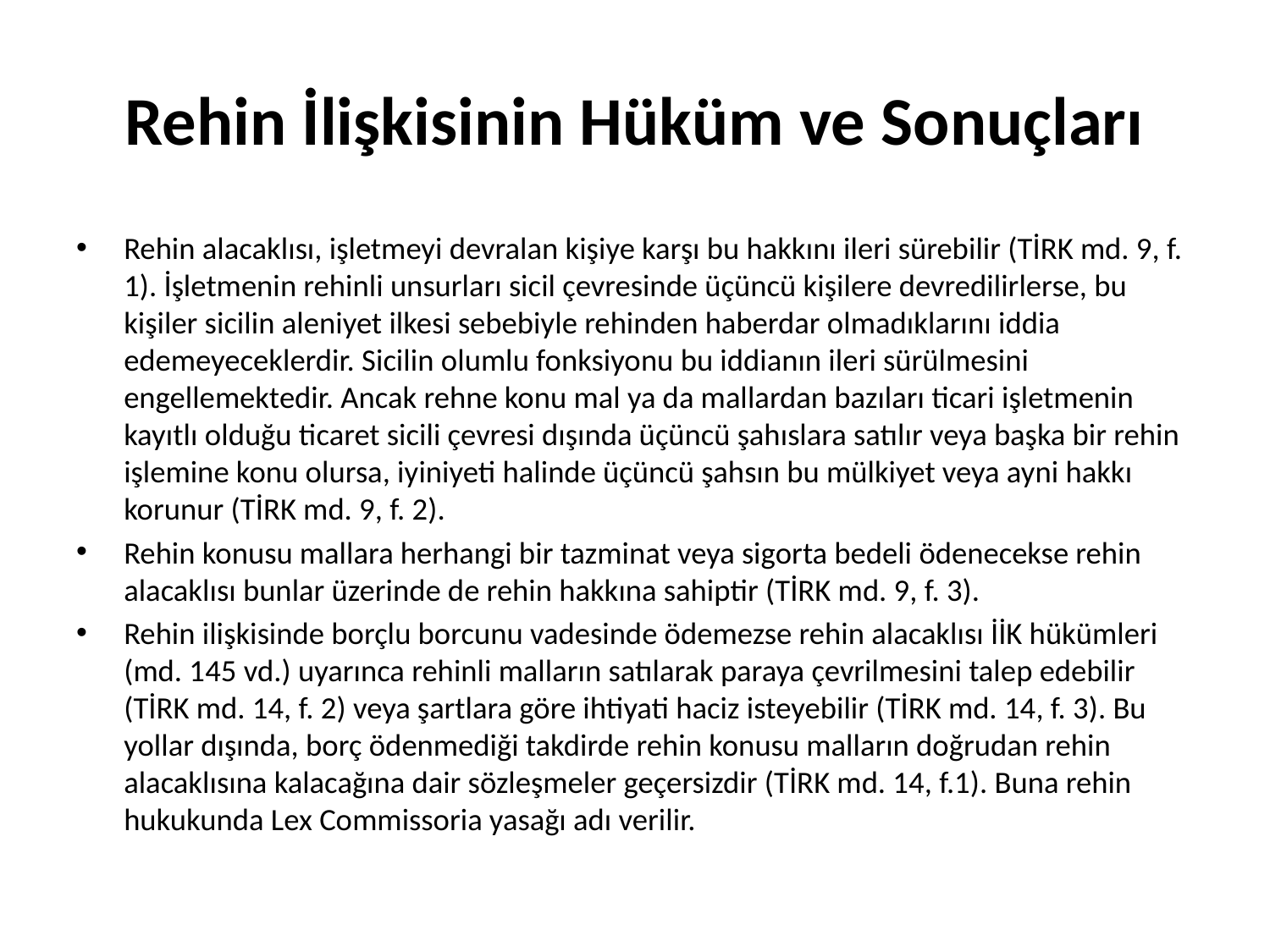

# Rehin İlişkisinin Hüküm ve Sonuçları
Rehin alacaklısı, işletmeyi devralan kişiye karşı bu hakkını ileri sürebilir (TİRK md. 9, f. 1). İşletmenin rehinli unsurları sicil çevresinde üçüncü kişilere devredilirlerse, bu kişiler sicilin aleniyet ilkesi sebebiyle rehinden haberdar olmadıklarını iddia edemeyeceklerdir. Sicilin olumlu fonksiyonu bu iddianın ileri sürülmesini engellemektedir. Ancak rehne konu mal ya da mallardan bazıları ticari işletmenin kayıtlı olduğu ticaret sicili çevresi dışında üçüncü şahıslara satılır veya başka bir rehin işlemine konu olursa, iyiniyeti halinde üçüncü şahsın bu mülkiyet veya ayni hakkı korunur (TİRK md. 9, f. 2).
Rehin konusu mallara herhangi bir tazminat veya sigorta bedeli ödenecekse rehin alacaklısı bunlar üzerinde de rehin hakkına sahiptir (TİRK md. 9, f. 3).
Rehin ilişkisinde borçlu borcunu vadesinde ödemezse rehin alacaklısı İİK hükümleri (md. 145 vd.) uyarınca rehinli malların satılarak paraya çevrilmesini talep edebilir (TİRK md. 14, f. 2) veya şartlara göre ihtiyati haciz isteyebilir (TİRK md. 14, f. 3). Bu yollar dışında, borç ödenmediği takdirde rehin konusu malların doğrudan rehin alacaklısına kalacağına dair sözleşmeler geçersizdir (TİRK md. 14, f.1). Buna rehin hukukunda Lex Commissoria yasağı adı verilir.